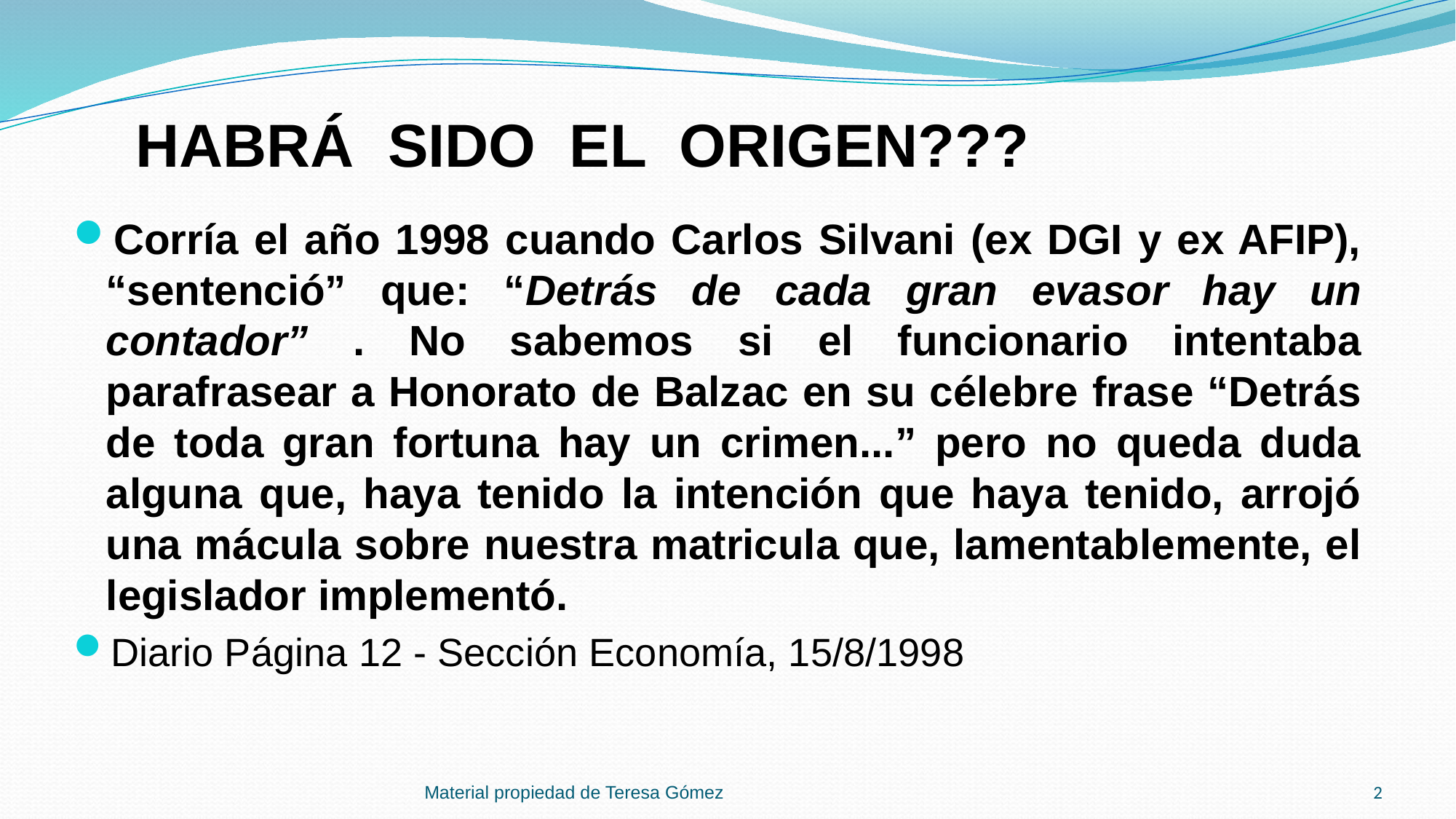

# HABRÁ  SIDO  EL  ORIGEN???
Corría el año 1998 cuando Carlos Silvani (ex DGI y ex AFIP), “sentenció” que: “Detrás de cada gran evasor hay un contador” . No sabemos si el funcionario intentaba parafrasear a Honorato de Balzac en su célebre frase “Detrás de toda gran fortuna hay un crimen...” pero no queda duda alguna que, haya tenido la intención que haya tenido, arrojó una mácula sobre nuestra matricula que, lamentablemente, el legislador implementó.
Diario Página 12 - Sección Economía, 15/8/1998
Material propiedad de Teresa Gómez
2